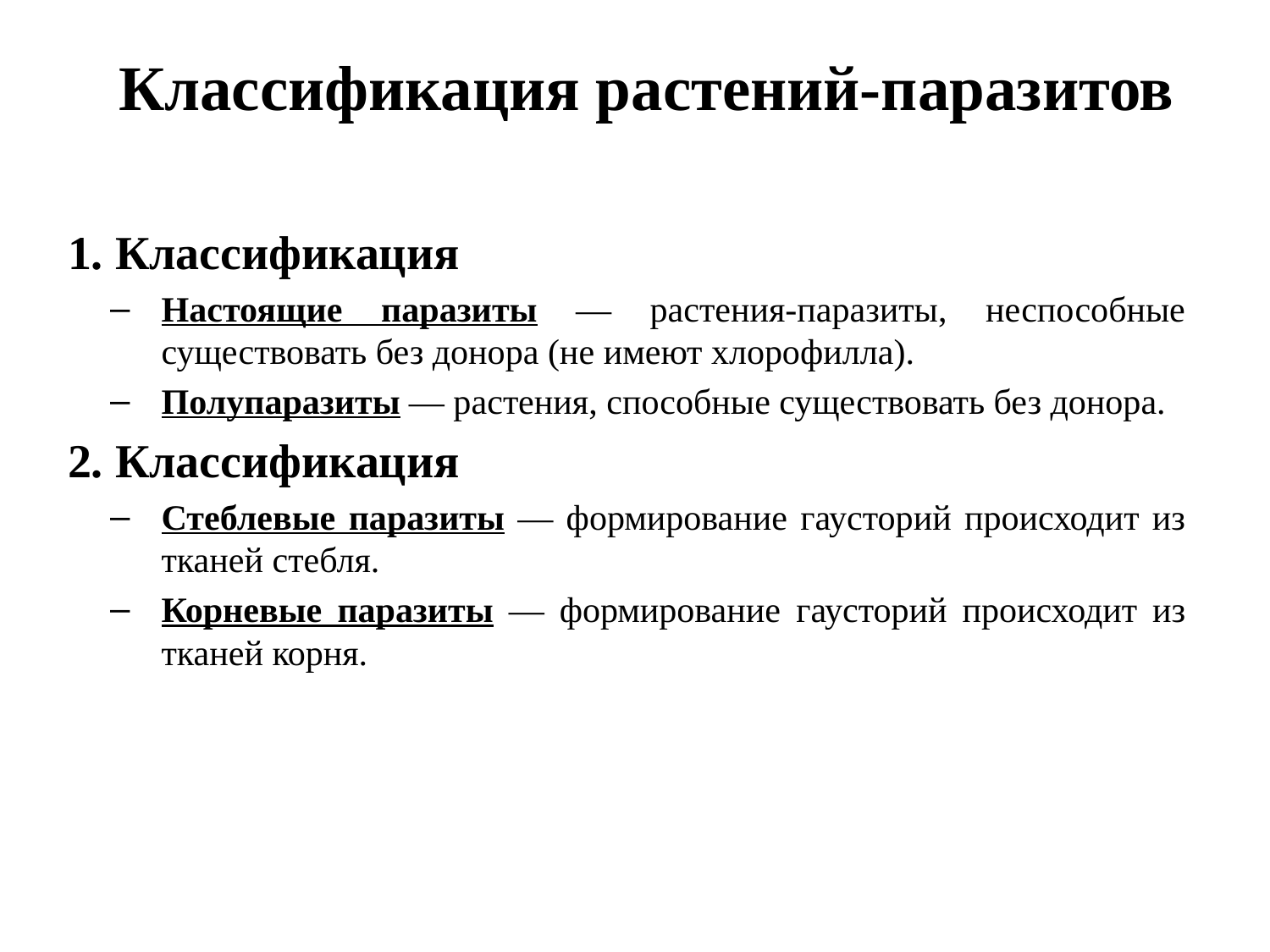

# Классификация растений-паразитов
1. Классификация
Настоящие паразиты — растения-паразиты, неспособные существовать без донора (не имеют хлорофилла).
Полупаразиты — растения, способные существовать без донора.
2. Классификация
Стеблевые паразиты — формирование гаусторий происходит из тканей стебля.
Корневые паразиты — формирование гаусторий происходит из тканей корня.